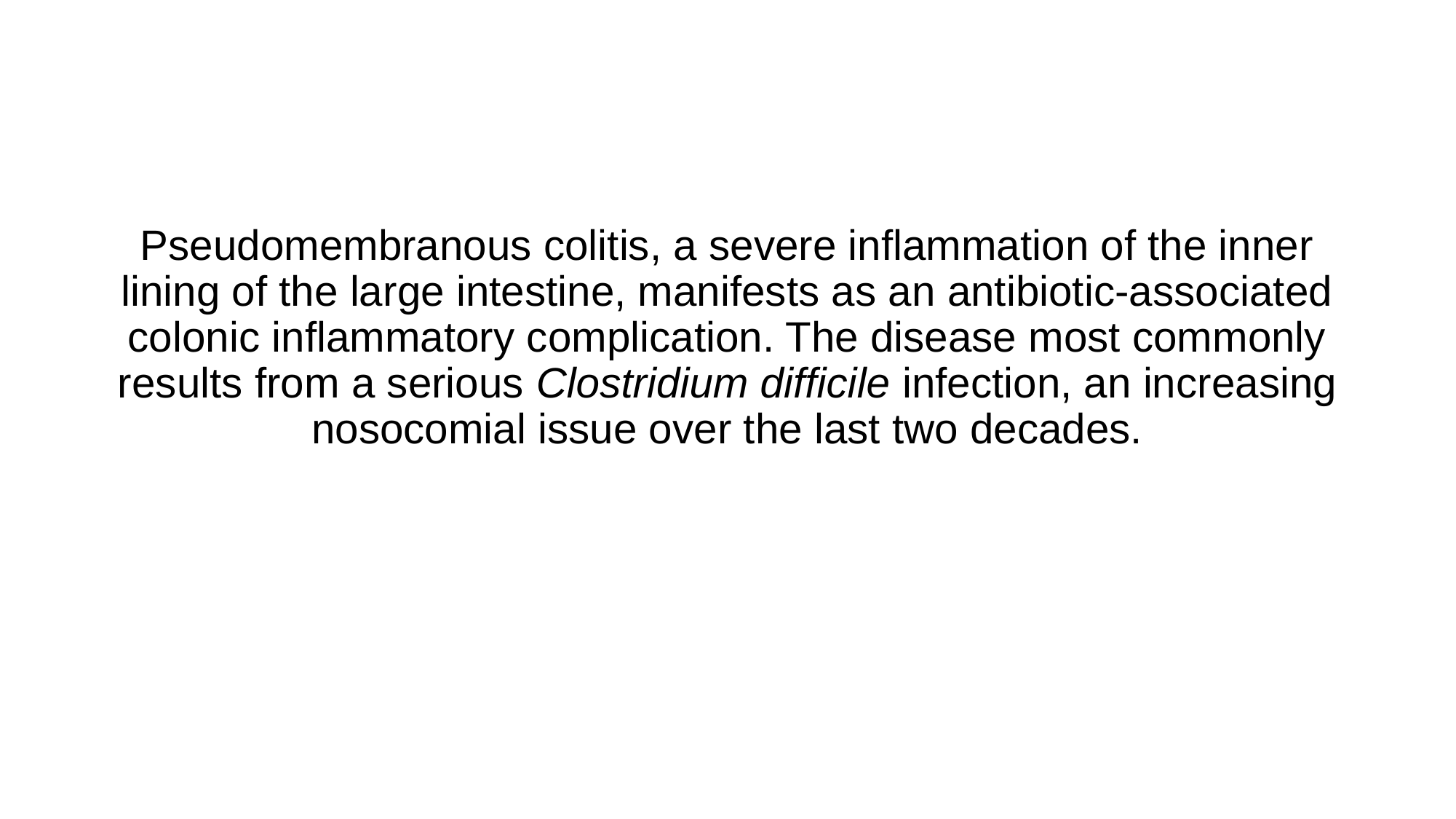

#
Pseudomembranous colitis, a severe inflammation of the inner lining of the large intestine, manifests as an antibiotic-associated colonic inflammatory complication. The disease most commonly results from a serious Clostridium difficile infection, an increasing nosocomial issue over the last two decades.